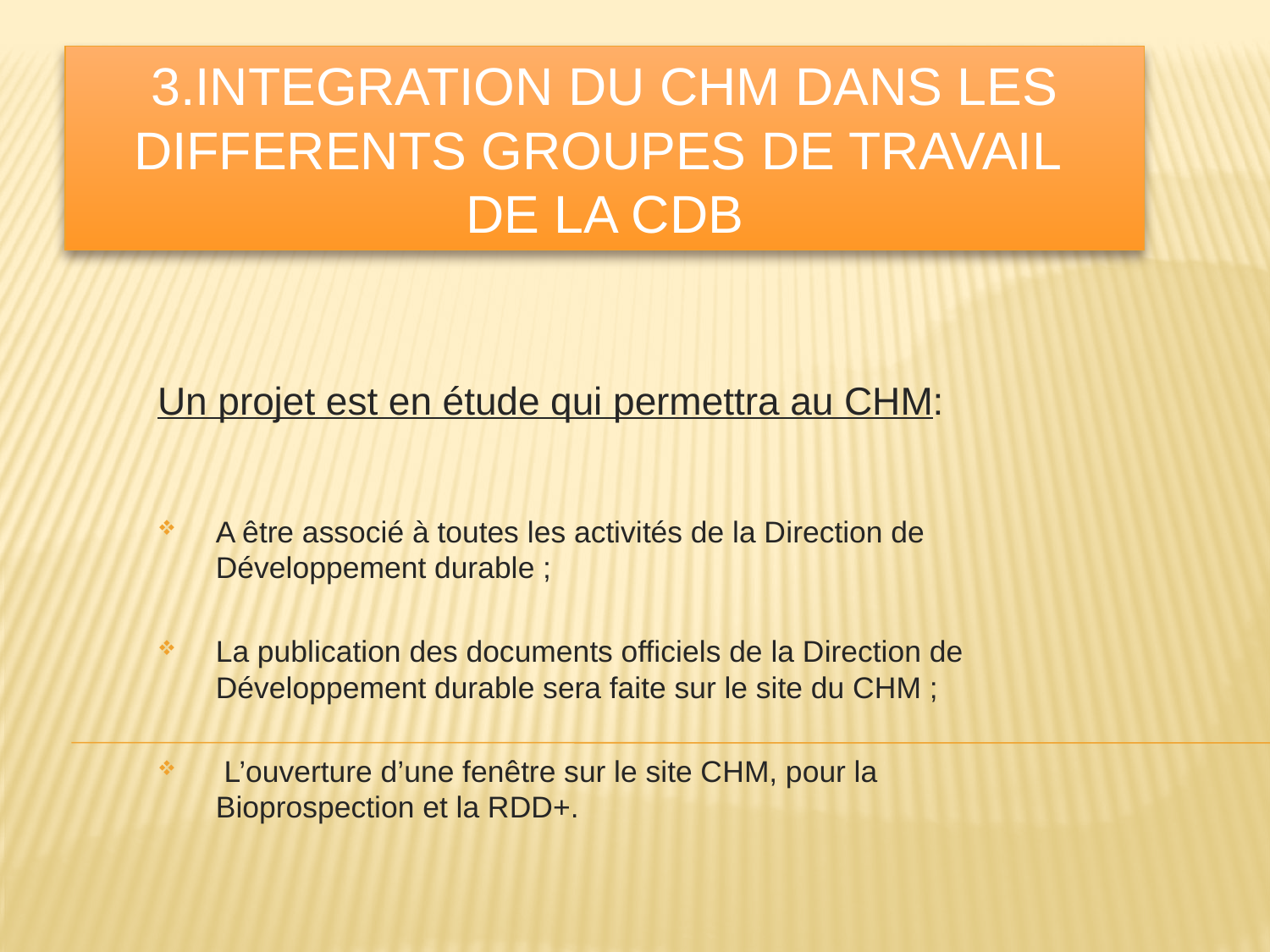

# 3.INTEGRATION DU CHM DANS LEs DIFFERENTS GROUPEs DE TRAVAIL DE LA CDB

Un projet est en étude qui permettra au CHM:

A être associé à toutes les activités de la Direction de Développement durable ;

La publication des documents officiels de la Direction de Développement durable sera faite sur le site du CHM ;

 L’ouverture d’une fenêtre sur le site CHM, pour la Bioprospection et la RDD+.